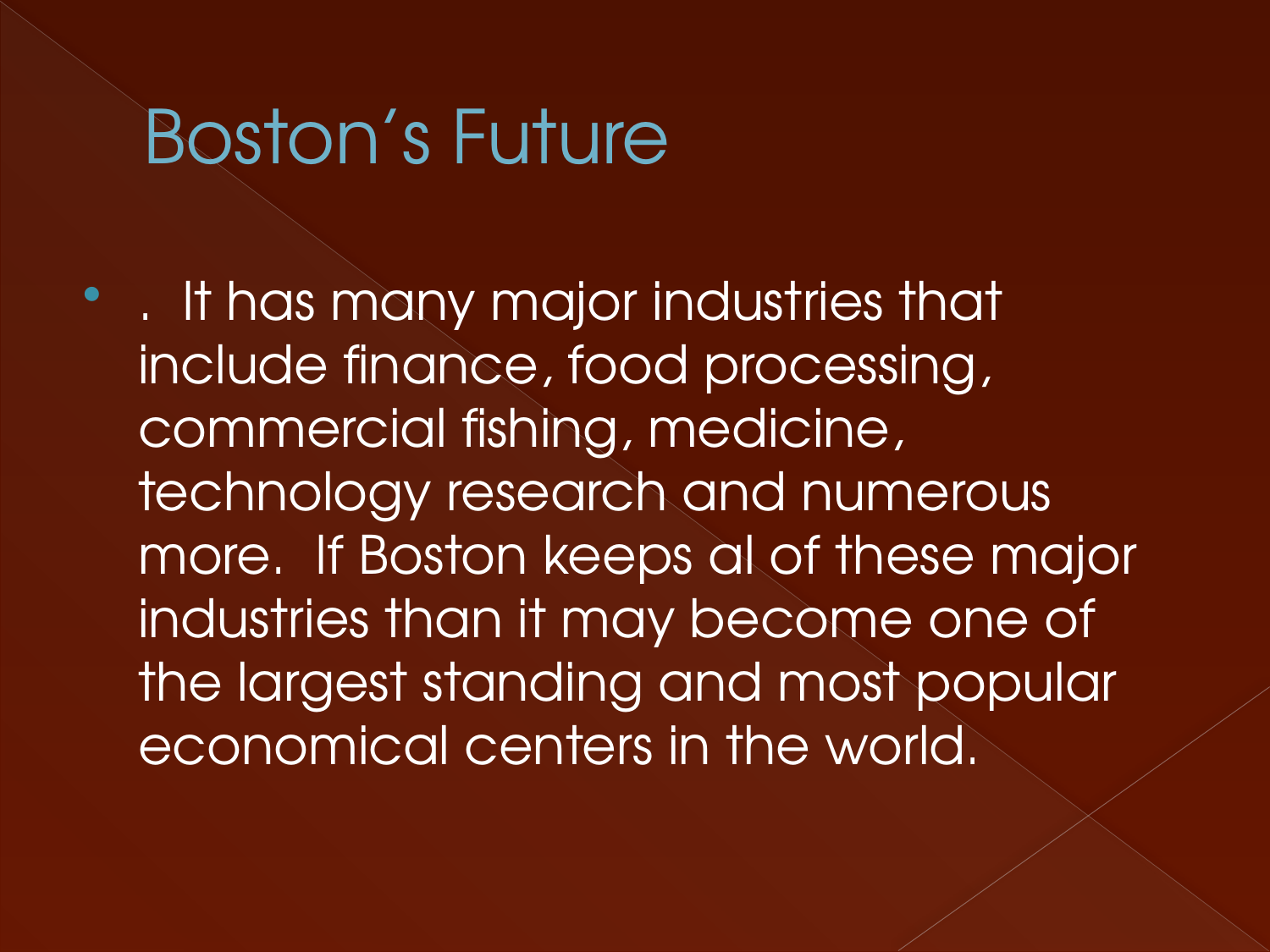

# Boston’s Future
.  It has many major industries that include finance, food processing, commercial fishing, medicine, technology research and numerous more.  If Boston keeps al of these major industries than it may become one of the largest standing and most popular economical centers in the world.